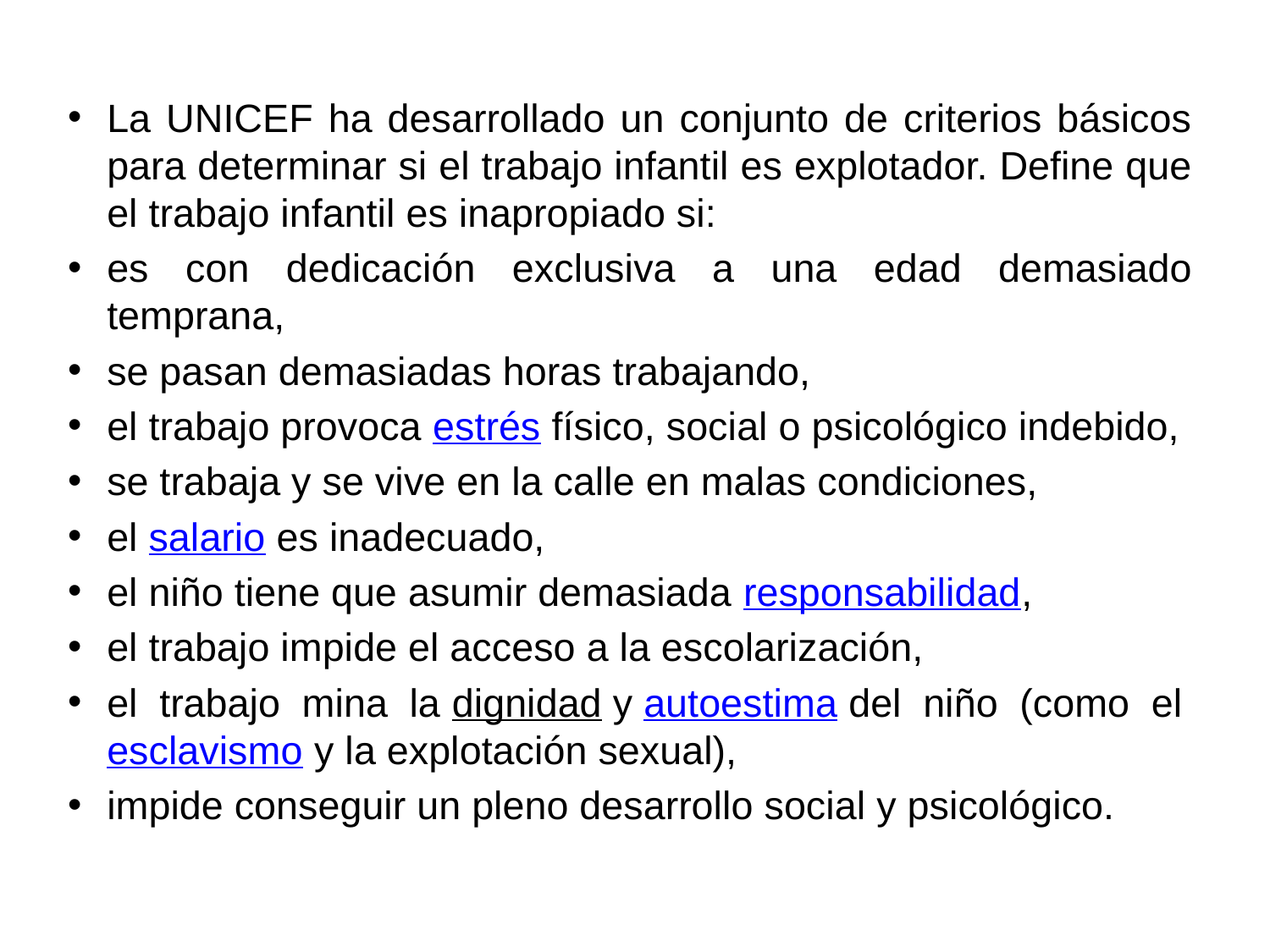

La UNICEF ha desarrollado un conjunto de criterios básicos para determinar si el trabajo infantil es explotador. Define que el trabajo infantil es inapropiado si:
es con dedicación exclusiva a una edad demasiado temprana,
se pasan demasiadas horas trabajando,
el trabajo provoca estrés físico, social o psicológico indebido,
se trabaja y se vive en la calle en malas condiciones,
el salario es inadecuado,
el niño tiene que asumir demasiada responsabilidad,
el trabajo impide el acceso a la escolarización,
el trabajo mina la dignidad y autoestima del niño (como el esclavismo y la explotación sexual),
impide conseguir un pleno desarrollo social y psicológico.